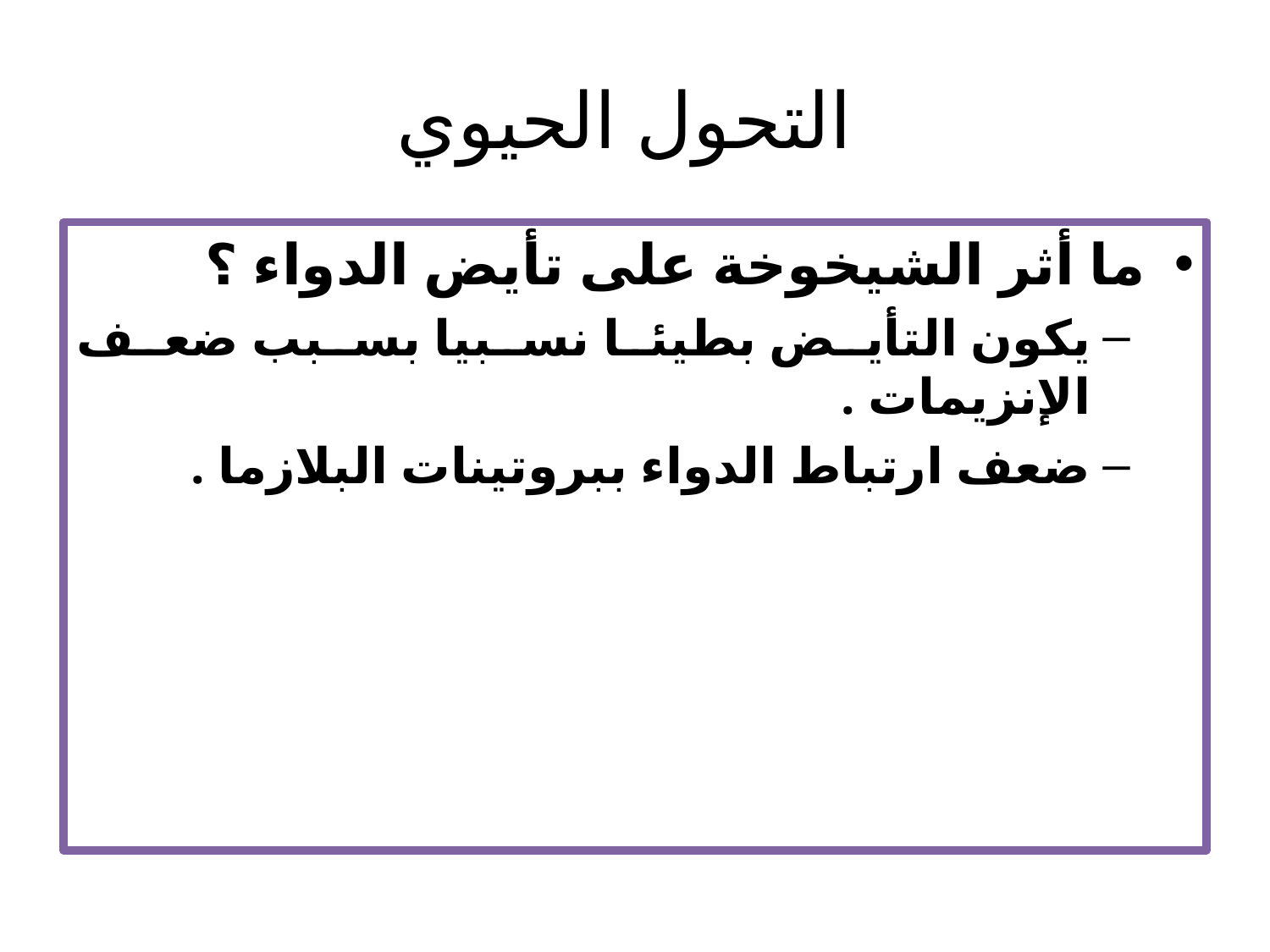

# التحول الحيوي
ما أثر الشيخوخة على تأيض الدواء ؟
يكون التأيض بطيئا نسبيا بسبب ضعف الإنزيمات .
ضعف ارتباط الدواء ببروتينات البلازما .